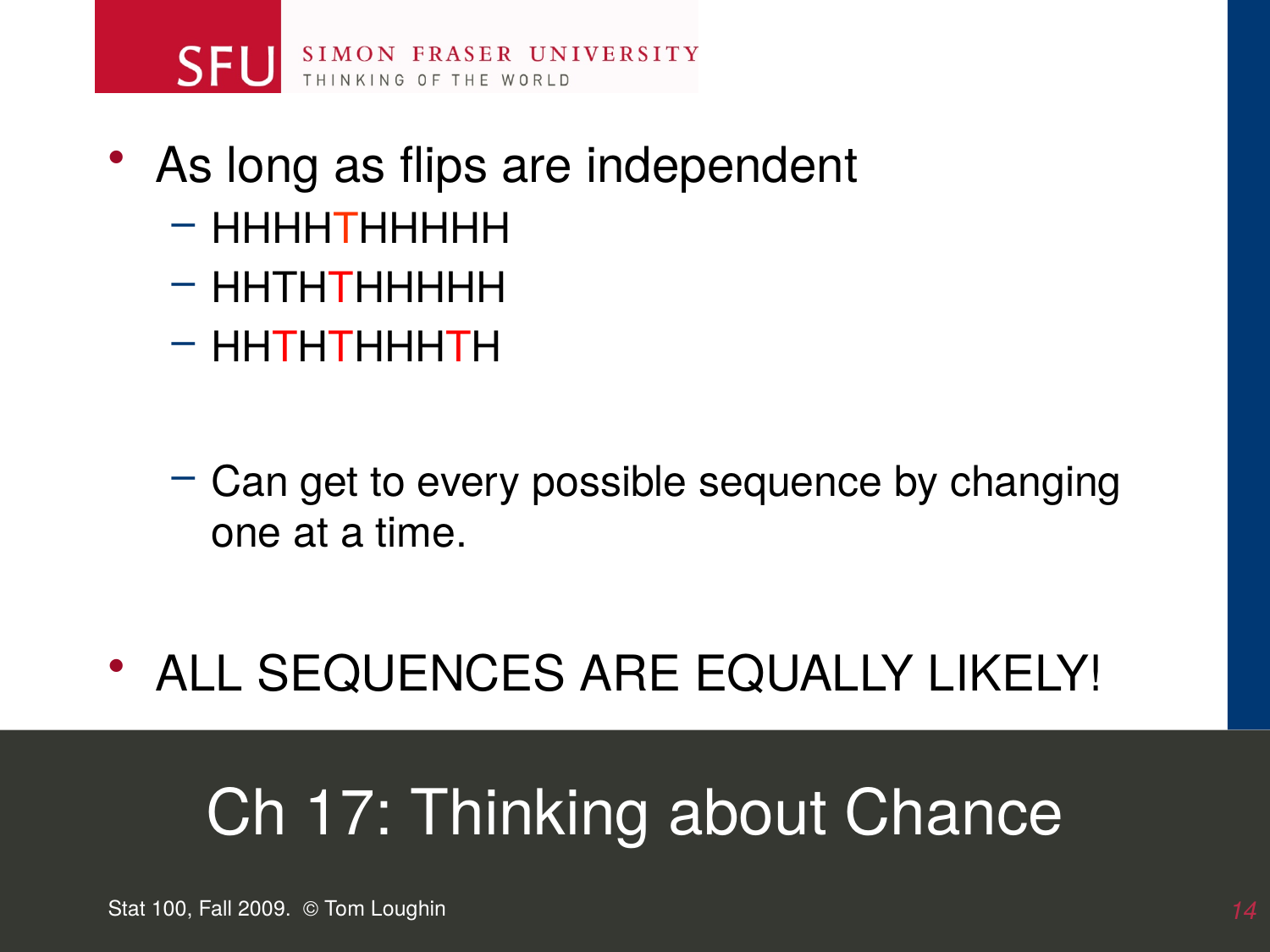

As long as flips are independent
HHHHTHHHHH
HHTHTHHHHH
HHTHTHHHTH

Can get to every possible sequence by changing one at a time.

ALL SEQUENCES ARE EQUALLY LIKELY!
# Ch 17: Thinking about Chance
Stat 100, Fall 2009.  © Tom Loughin
14